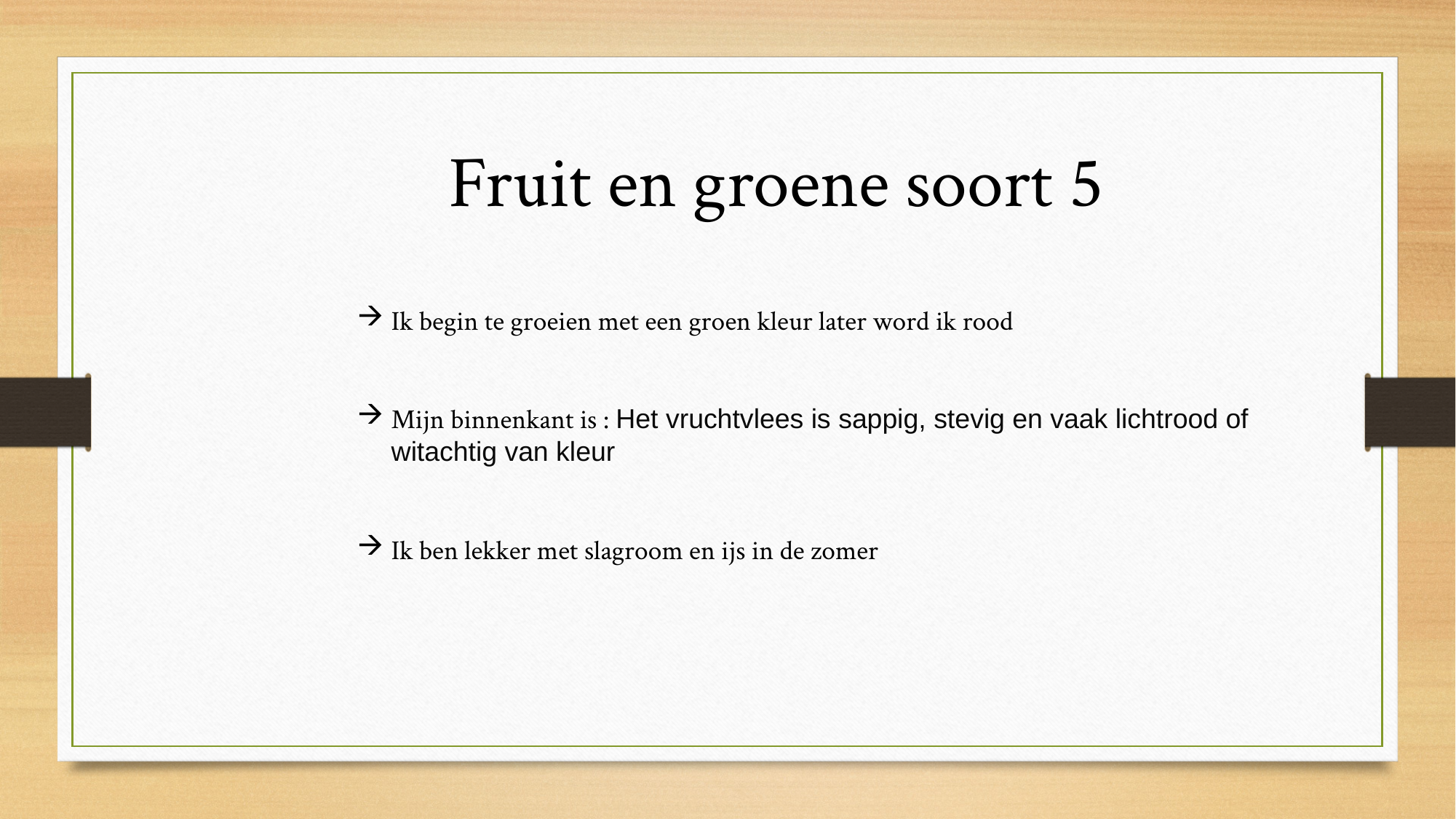

Fruit en groene soort 5
Ik begin te groeien met een groen kleur later word ik rood

Mijn binnenkant is : Het vruchtvlees is sappig, stevig en vaak lichtrood of witachtig van kleur

Ik ben lekker met slagroom en ijs in de zomer